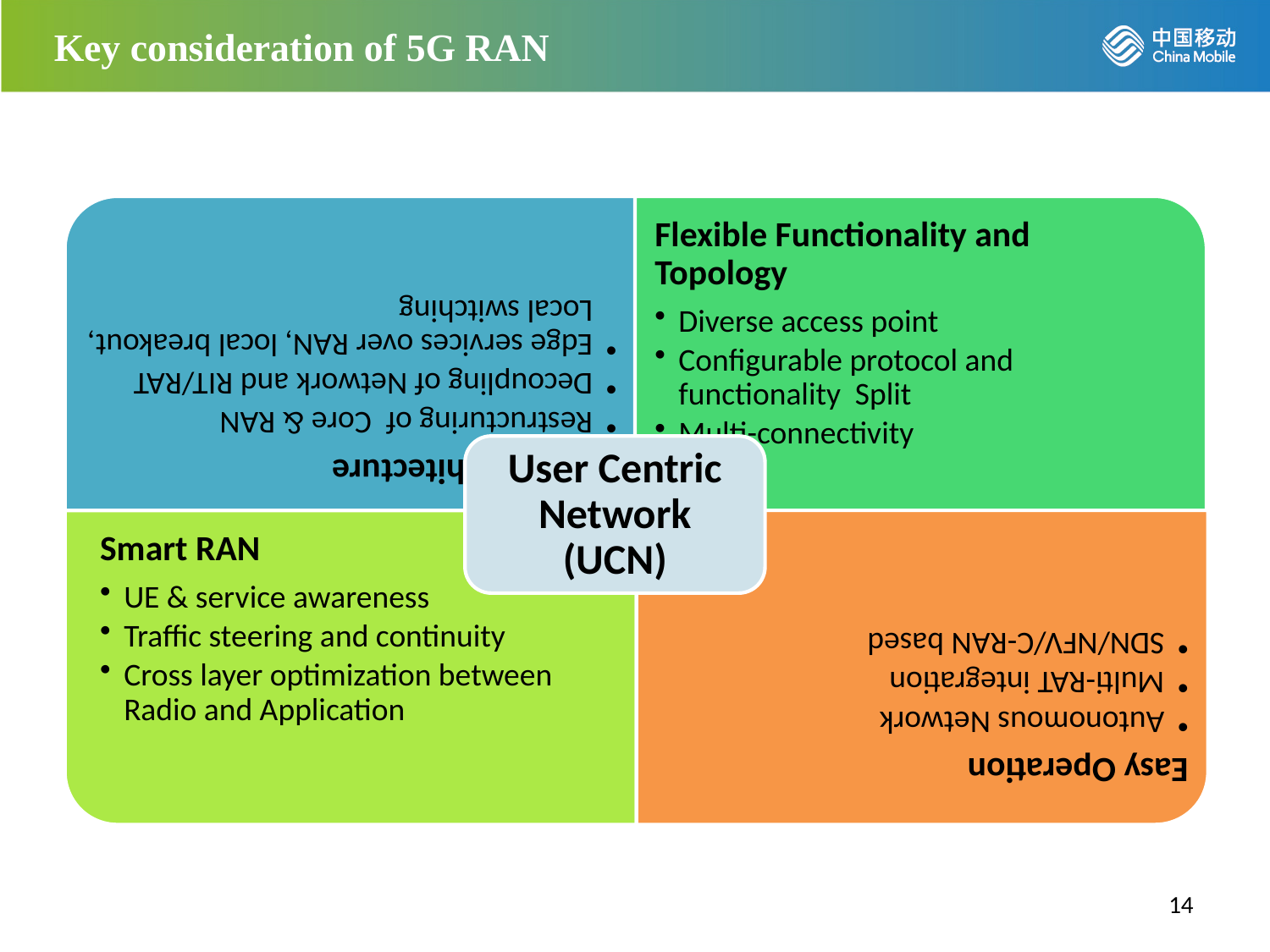

# Key consideration of 5G RAN
Flatter Architecture
Restructuring of  Core & RAN
Decoupling of Network and RIT/RAT
Edge services over RAN, local breakout, Local switching
Flexible Functionality and Topology
Diverse access point
Configurable protocol and functionality  Split
Multi-connectivity
Smart RAN
UE & service awareness
Traffic steering and continuity
Cross layer optimization between Radio and Application
Easy Operation
Autonomous Network
Multi-RAT integration
SDN/NFV/C-RAN based
User Centric Network (UCN)
14